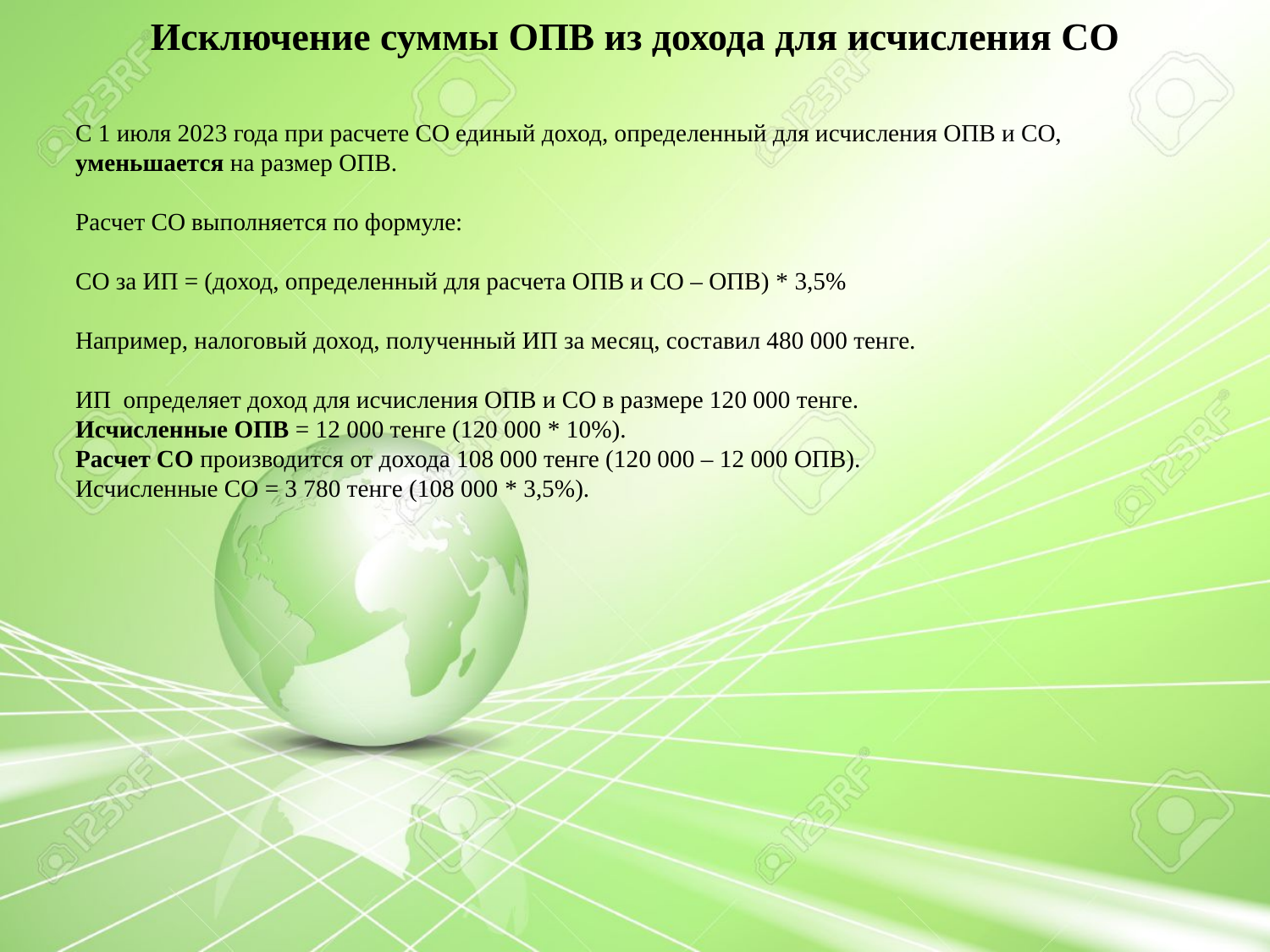

Исключение суммы ОПВ из дохода для исчисления СО
С 1 июля 2023 года при расчете СО единый доход, определенный для исчисления ОПВ и СО, уменьшается на размер ОПВ.

Расчет СО выполняется по формуле:

СО за ИП = (доход, определенный для расчета ОПВ и СО – ОПВ) * 3,5%

Например, налоговый доход, полученный ИП за месяц, составил 480 000 тенге.

ИП  определяет доход для исчисления ОПВ и СО в размере 120 000 тенге.
Исчисленные ОПВ = 12 000 тенге (120 000 * 10%).
Расчет СО производится от дохода 108 000 тенге (120 000 – 12 000 ОПВ).
Исчисленные СО = 3 780 тенге (108 000 * 3,5%).